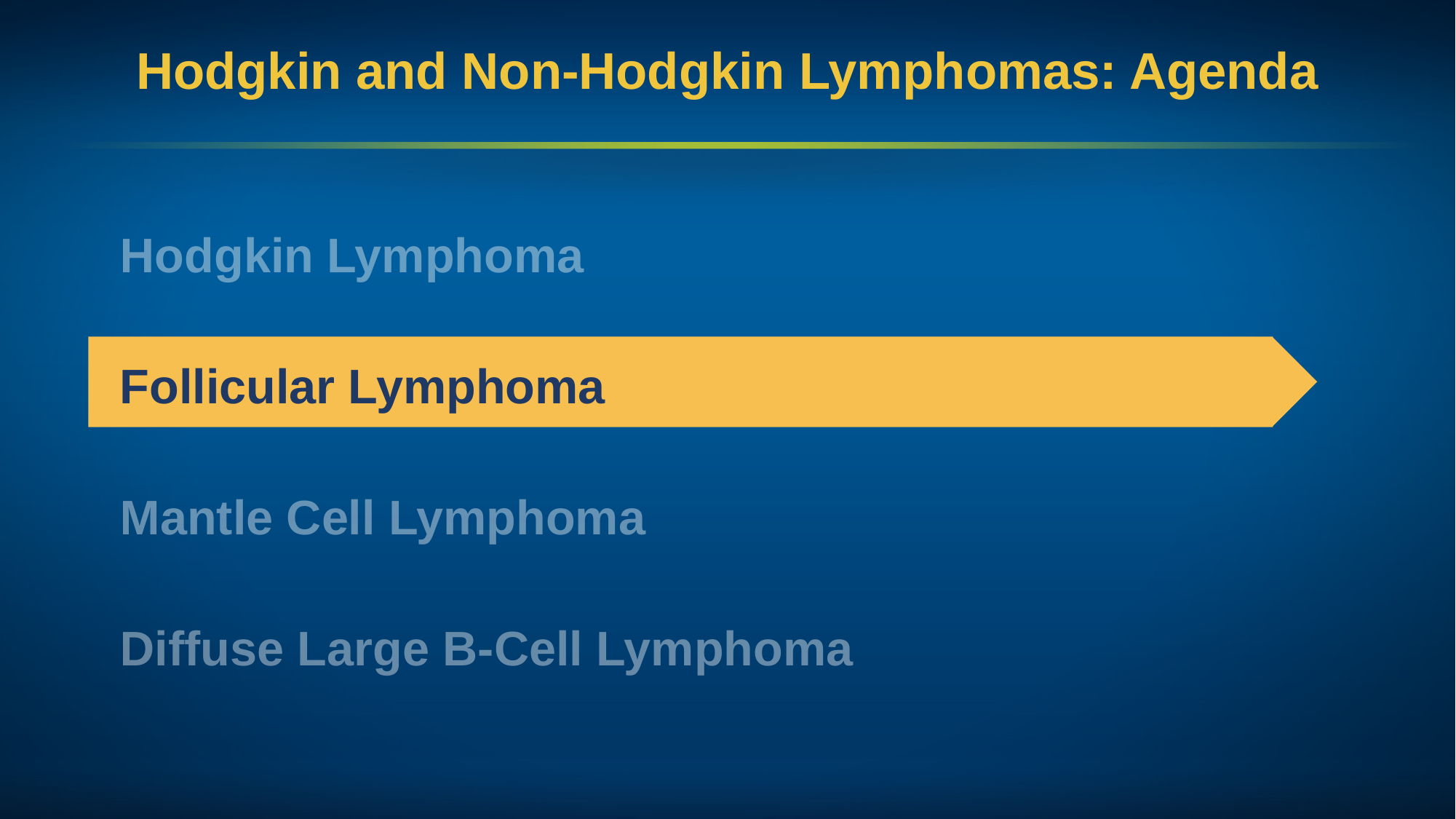

# Hodgkin and Non-Hodgkin Lymphomas: Agenda
Hodgkin Lymphoma
Follicular Lymphoma
Mantle Cell Lymphoma
Diffuse Large B-Cell Lymphoma